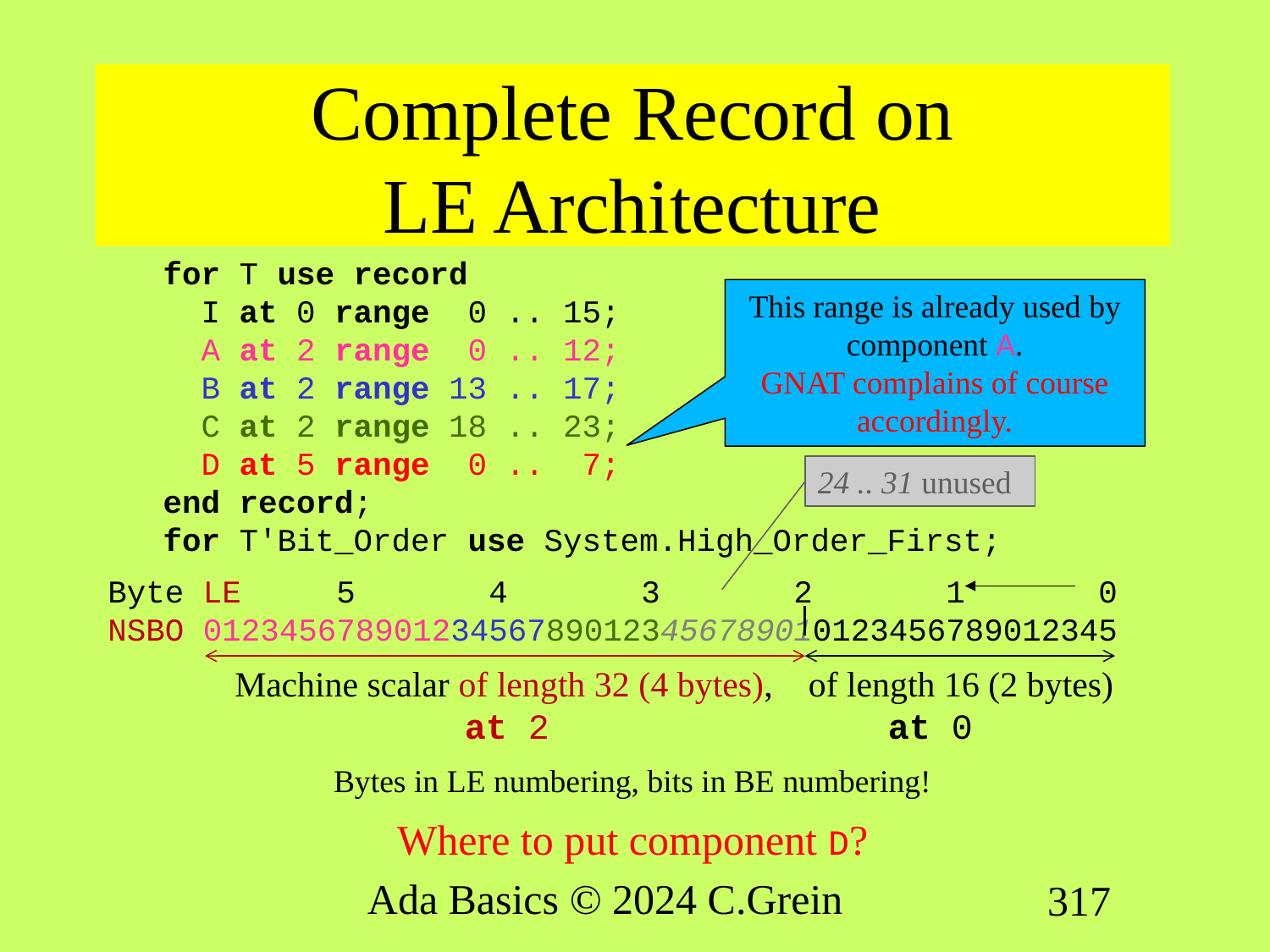

# Complete Record on LE Architecture
 for T use record
   I at 0 range  0 .. 15;
   A at 2 range  0 .. 12;
   B at 2 range 13 .. 17;
   C at 2 range 18 .. 23;
   D at 5 range  0 ..  7;
 end record;
 for T'Bit_Order use System.High_Order_First;
Byte LE     5       4       3       2       1       0
NSBO 012345678901234567890123456789010123456789012345
 Machine scalar of length 32 (4 bytes),    of length 16 (2 bytes)
           at 2                at 0
Bytes in LE numbering, bits in BE numbering!
Where to put component D?
This range is already used by component A.
GNAT complains of course accordingly.
24 .. 31 unused
Ada Basics © 2024 C.Grein
317